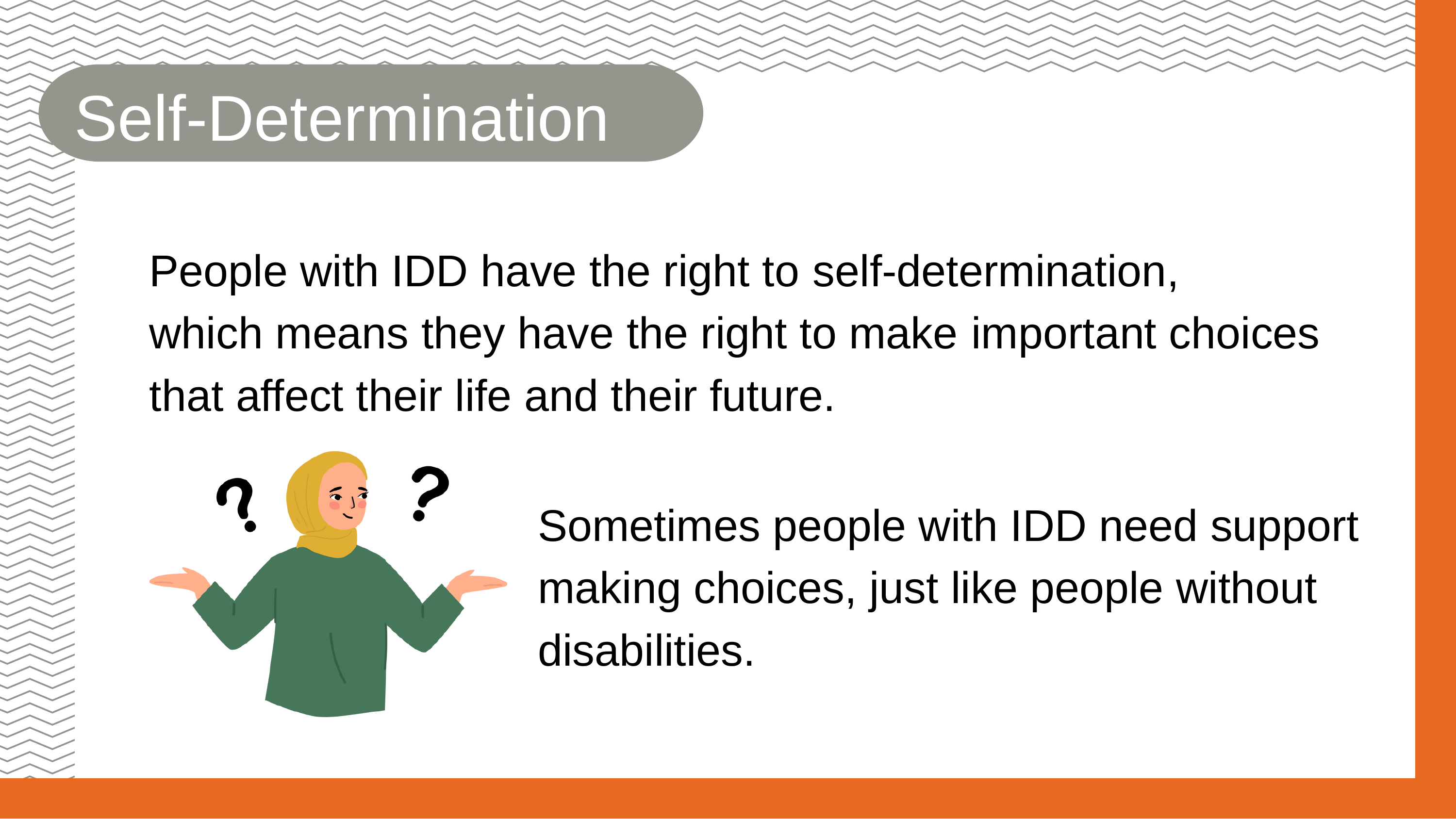

Self-Determination

People with IDD have the right to self-determination,
which means they have the right to make important choices that affect their life and their future.

Sometimes people with IDD need support making choices, just like people without disabilities.